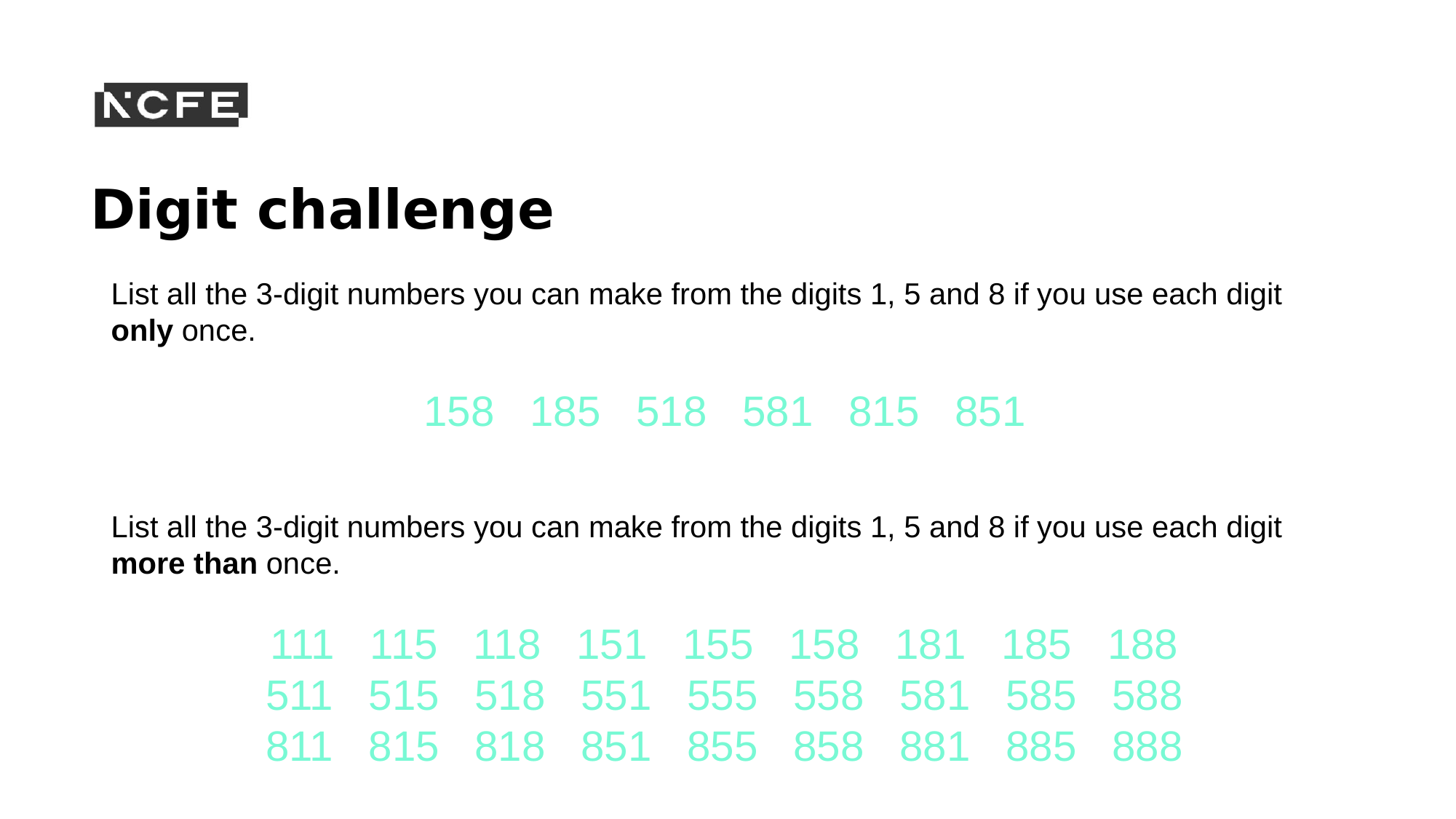

# Digit challenge
List all the 3-digit numbers you can make from the digits 1, 5 and 8 if you use each digit only once.

158   185   518   581   815   851

List all the 3-digit numbers you can make from the digits 1, 5 and 8 if you use each digit more than once.

111   115   118   151   155   158   181   185   188
511   515   518   551   555   558   581   585   588
811   815   818   851   855   858   881   885   888